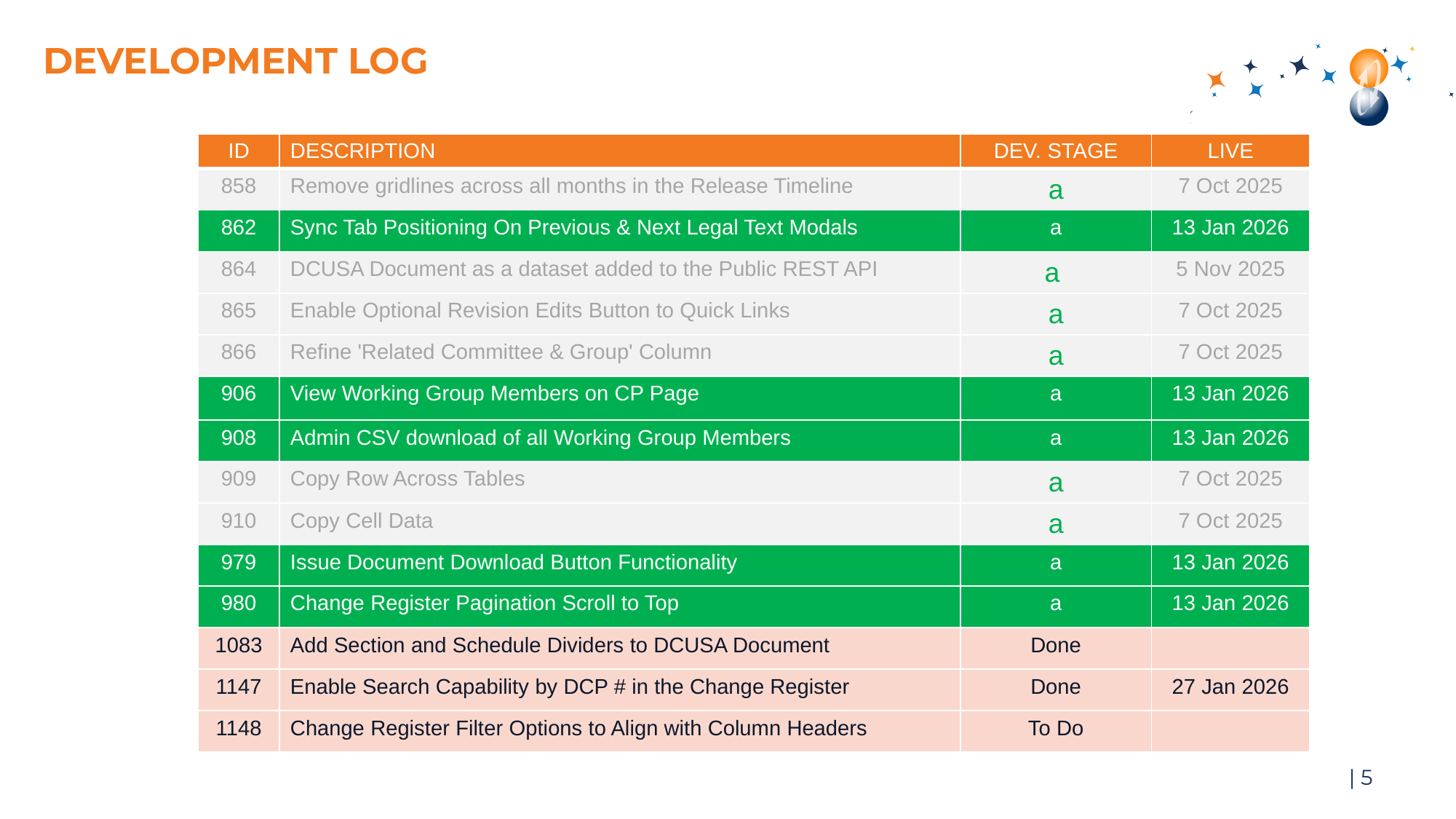

# DEVELOPMENT LOG
|  | ID | DESCRIPTION | DEV. STAGE | LIVE |
| --- | --- | --- | --- | --- |
|  | 858 | Remove gridlines across all months in the Release Timeline | a | 7 Oct 2025 |
|  | 862 | Sync Tab Positioning On Previous & Next Legal Text Modals | a | 13 Jan 2026 |
|  | 864 | DCUSA Document as a dataset added to the Public REST API | a | 5 Nov 2025 |
|  | 865 | Enable Optional Revision Edits Button to Quick Links | a | 7 Oct 2025 |
|  | 866 | Refine 'Related Committee & Group' Column | a | 7 Oct 2025 |
|  | 906 | View Working Group Members on CP Page | a | 13 Jan 2026 |
|  | 908 | Admin CSV download of all Working Group Members | a | 13 Jan 2026 |
|  | 909 | Copy Row Across Tables | a | 7 Oct 2025 |
|  | 910 | Copy Cell Data | a | 7 Oct 2025 |
|  | 979 | Issue Document Download Button Functionality | a | 13 Jan 2026 |
|  | 980 | Change Register Pagination Scroll to Top | a | 13 Jan 2026 |
|  | 1083 | Add Section and Schedule Dividers to DCUSA Document | Done |  |
|  | 1147 | Enable Search Capability by DCP # in the Change Register | Done | 27 Jan 2026 |
|  | 1148 | Change Register Filter Options to Align with Column Headers | To Do |  |